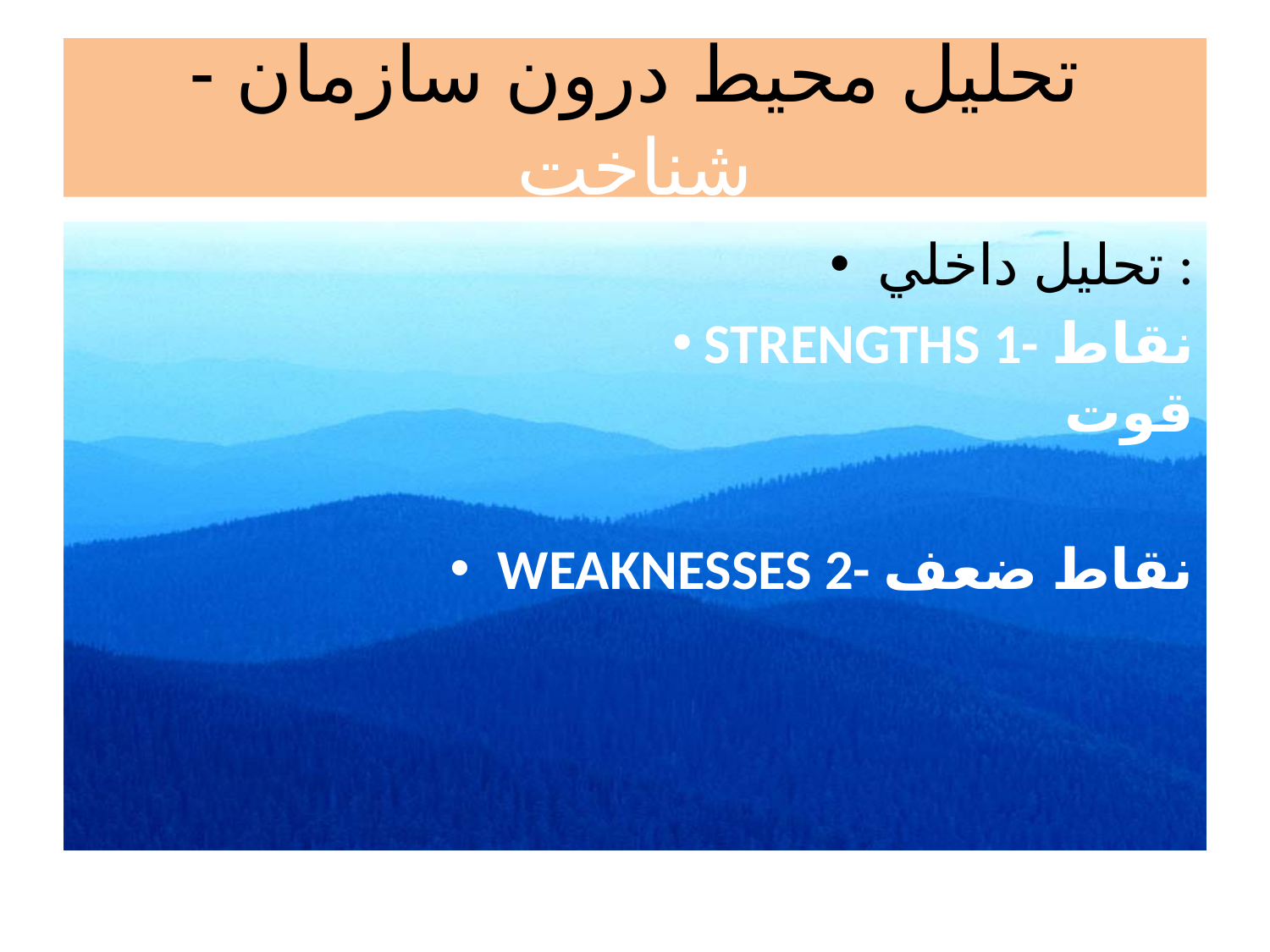

# تحليل محيط درون سازمان - شناخت
تحليل داخلي :
STRENGTHS 1- نقاط قوت

WEAKNESSES 2- نقاط ضعف